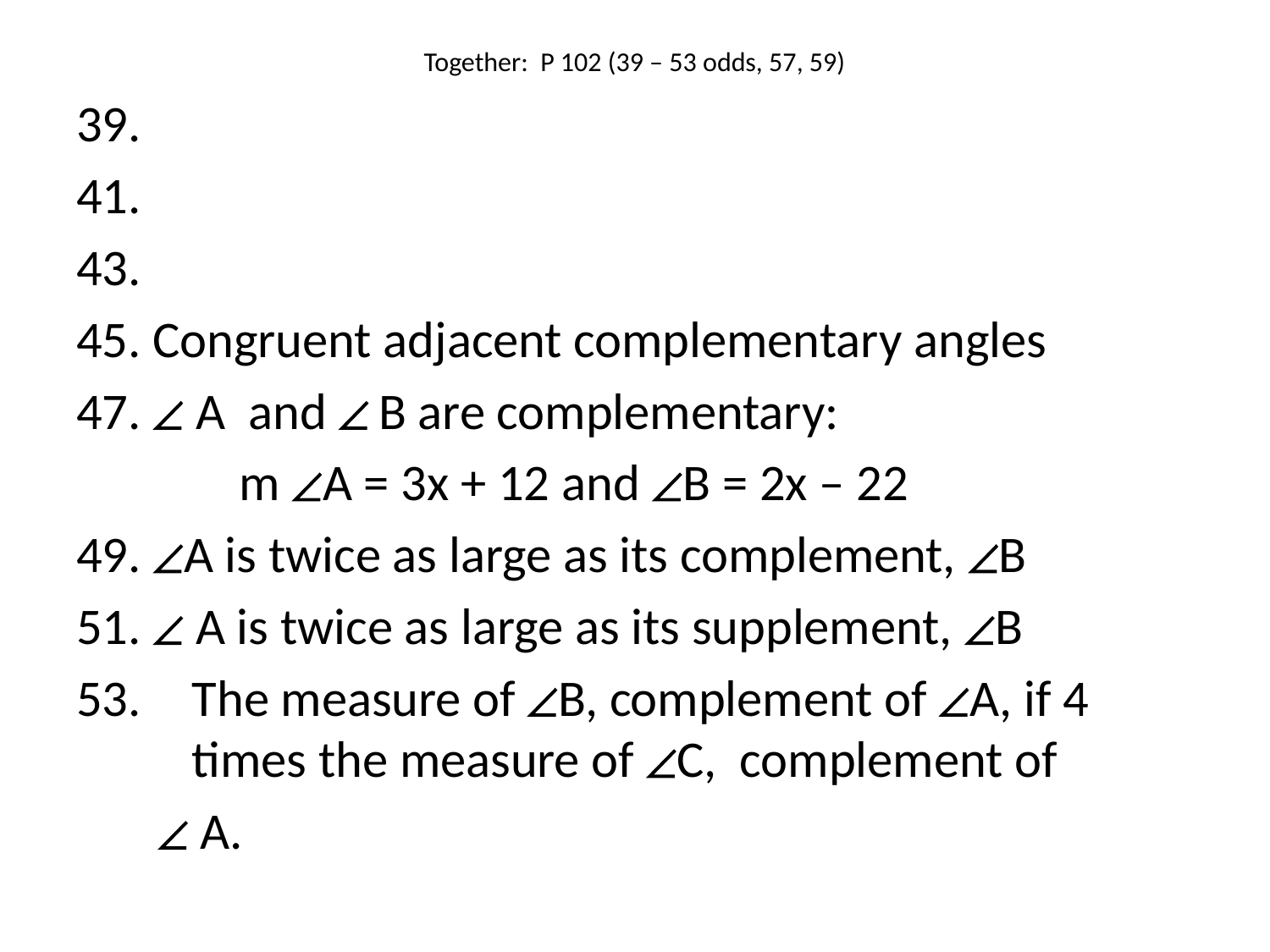

# Together:  P 102 (39 – 53 odds, 57, 59)
39.
41.
43.
45. Congruent adjacent complementary angles
 ∠ A  and ∠ B are complementary:
              m ∠A = 3x + 12 and ∠B = 2x – 22
 ∠A is twice as large as its complement, ∠B
 ∠ A is twice as large as its supplement, ∠B
The measure of ∠B, complement of ∠A, if 4 times the measure of ∠C,  complement of
       ∠ A.